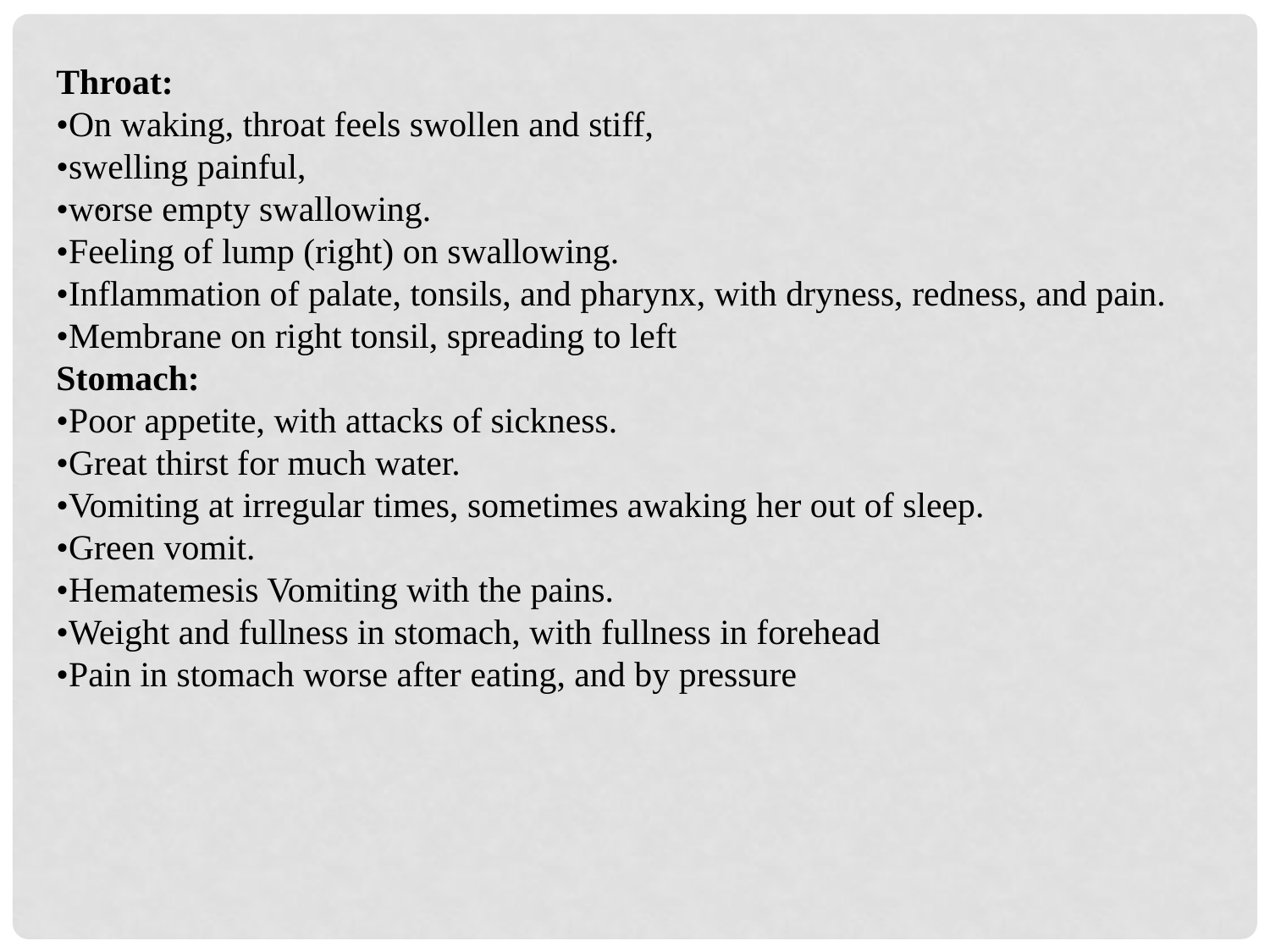

Throat:
•On waking, throat feels swollen and stiff,
•swelling painful,
•worse empty swallowing.
•Feeling of lump (right) on swallowing.
•Inflammation of palate, tonsils, and pharynx, with dryness, redness, and pain.
•Membrane on right tonsil, spreading to left
Stomach:
•Poor appetite, with attacks of sickness.
•Great thirst for much water.
•Vomiting at irregular times, sometimes awaking her out of sleep.
•Green vomit.
•Hematemesis Vomiting with the pains.
•Weight and fullness in stomach, with fullness in forehead
•Pain in stomach worse after eating, and by pressure
.